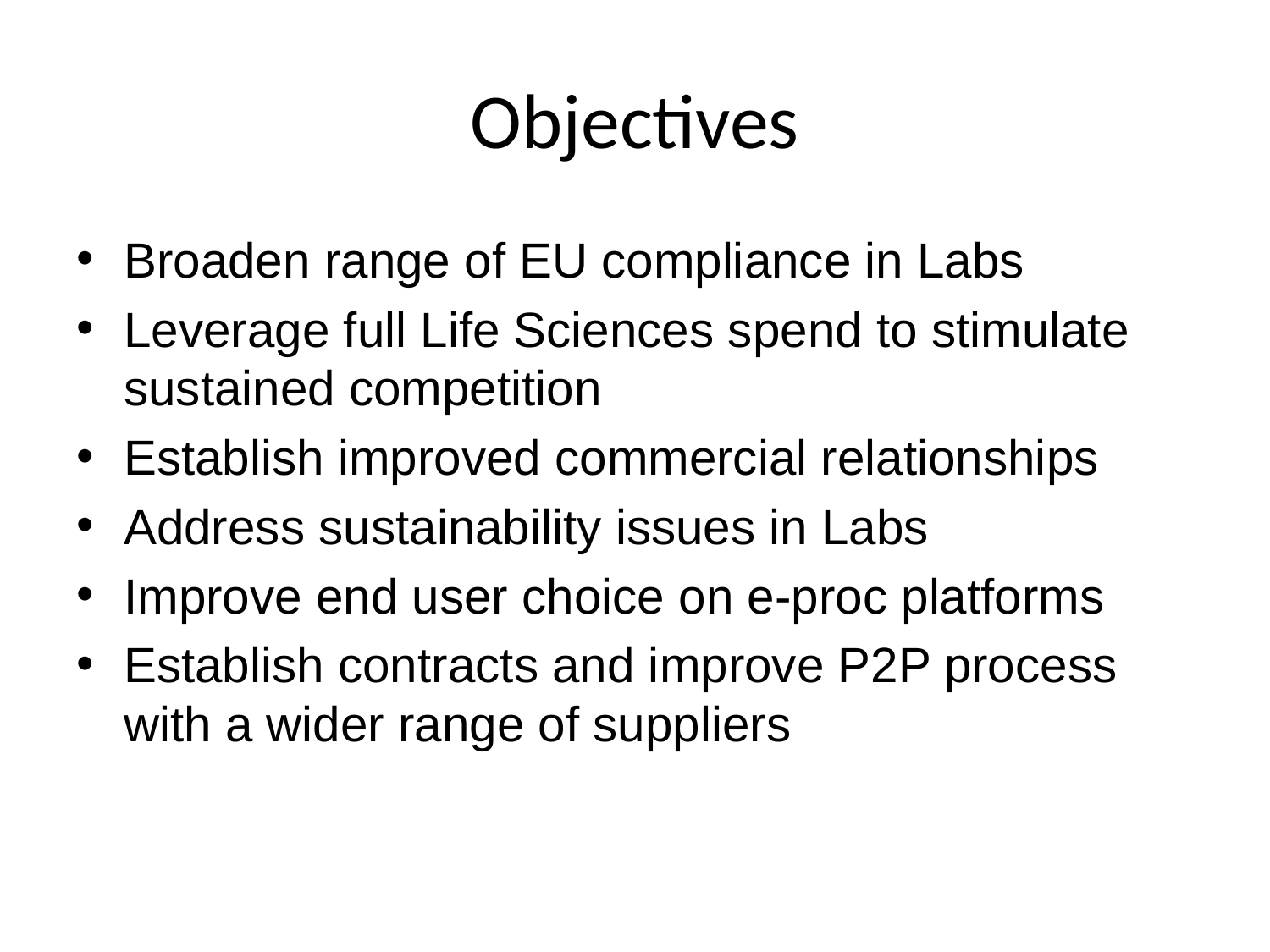

# Objectives
Broaden range of EU compliance in Labs
Leverage full Life Sciences spend to stimulate sustained competition
Establish improved commercial relationships
Address sustainability issues in Labs
Improve end user choice on e-proc platforms
Establish contracts and improve P2P process with a wider range of suppliers